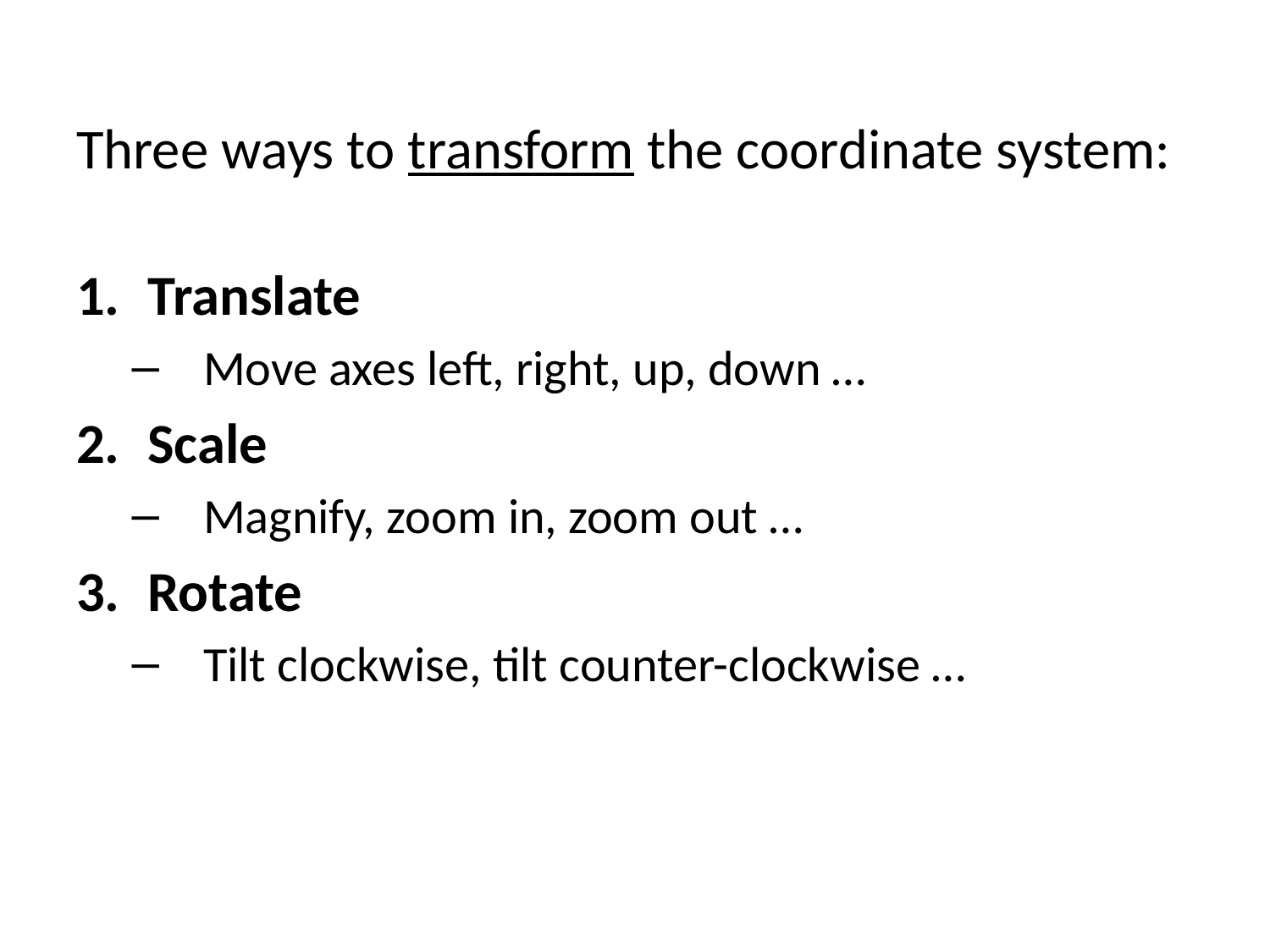

Three ways to transform the coordinate system:

Translate
Move axes left, right, up, down …
Scale
Magnify, zoom in, zoom out …
Rotate
Tilt clockwise, tilt counter-clockwise …